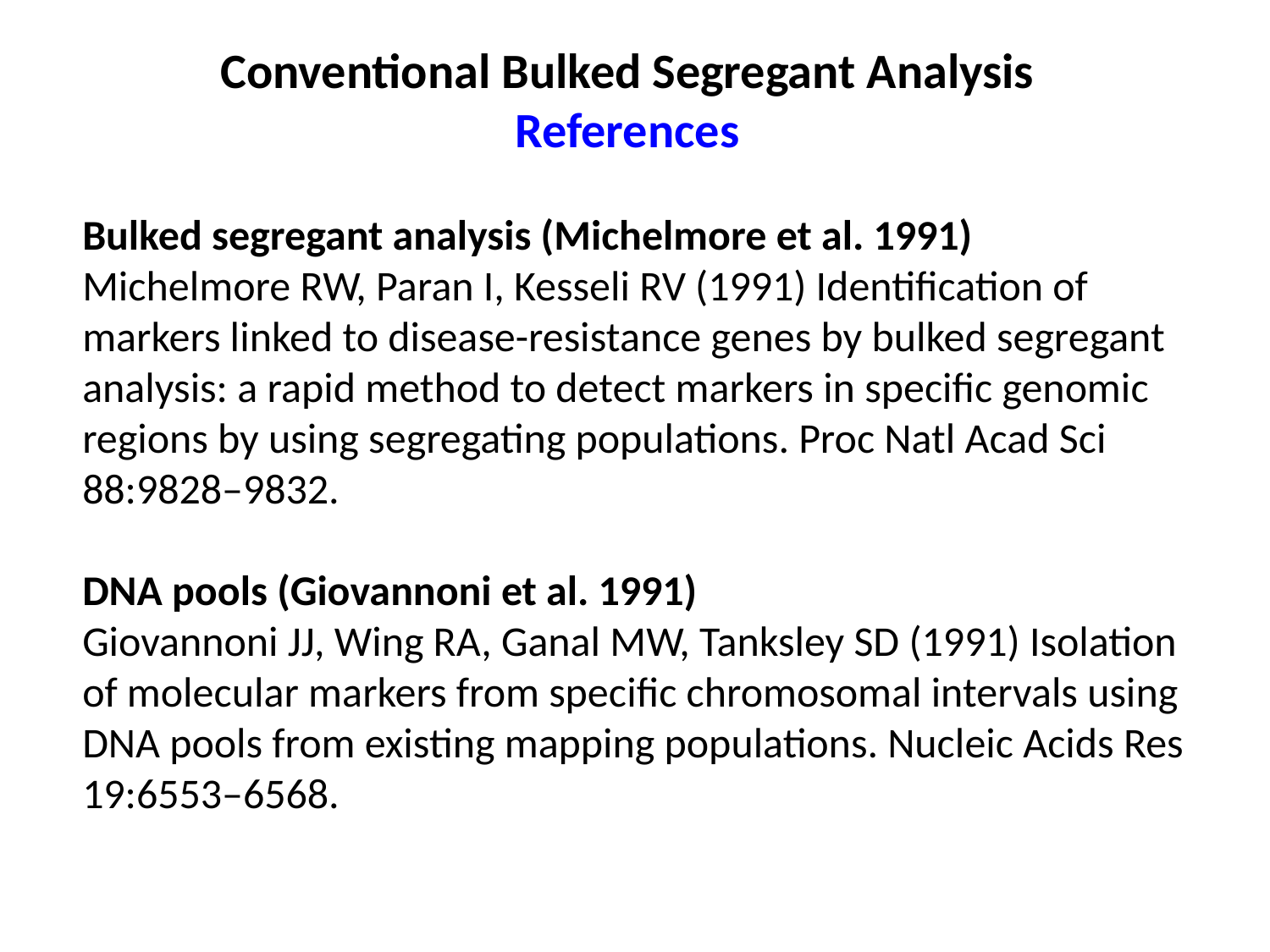

Conventional Bulked Segregant Analysis
References
Bulked segregant analysis (Michelmore et al. 1991)
Michelmore RW, Paran I, Kesseli RV (1991) Identification of markers linked to disease-resistance genes by bulked segregant analysis: a rapid method to detect markers in specific genomic regions by using segregating populations. Proc Natl Acad Sci 88:9828–9832.

DNA pools (Giovannoni et al. 1991)
Giovannoni JJ, Wing RA, Ganal MW, Tanksley SD (1991) Isolation of molecular markers from specific chromosomal intervals using DNA pools from existing mapping populations. Nucleic Acids Res 19:6553–6568.